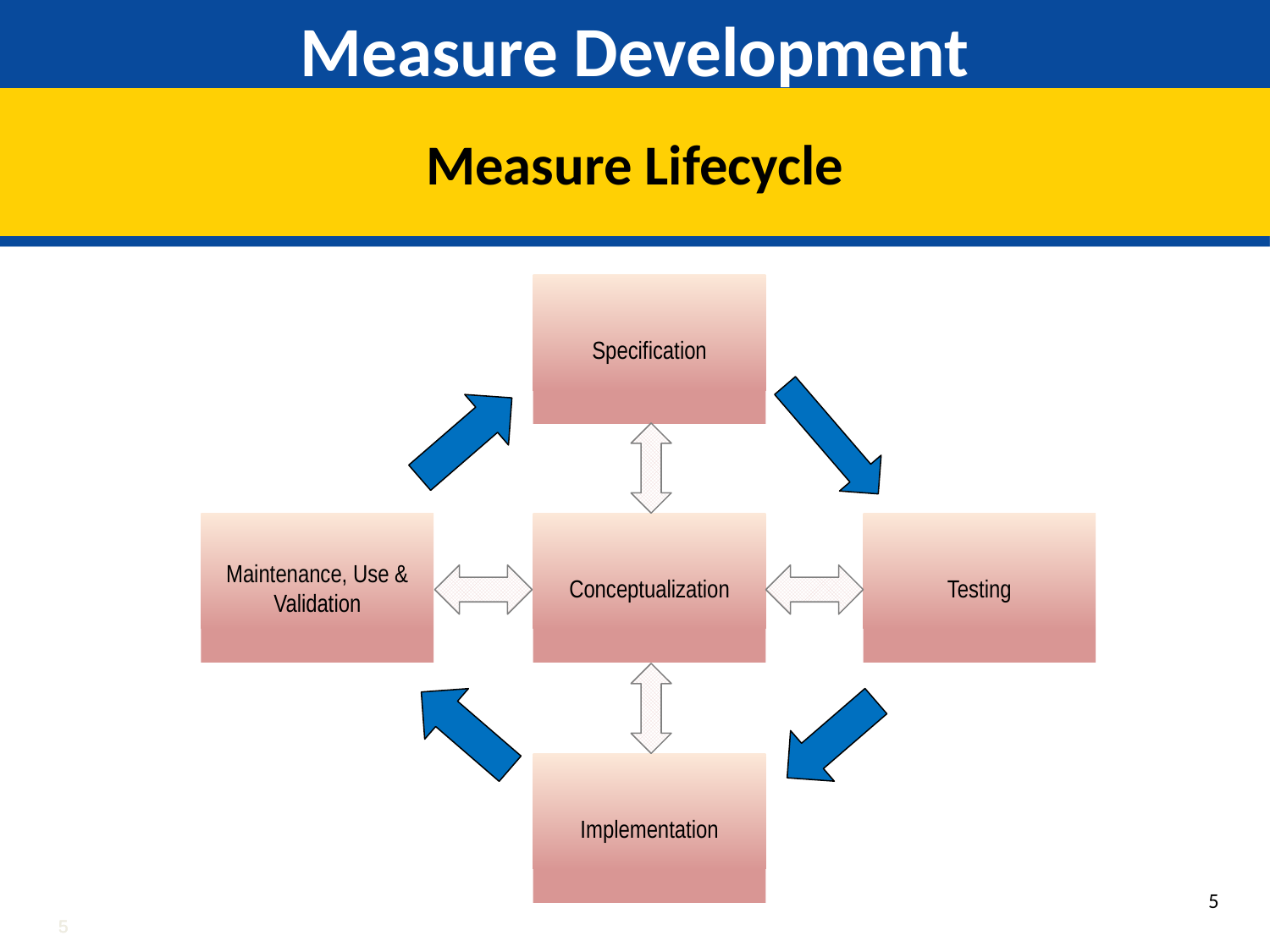

# Measure Development
Measure Lifecycle
Specification

Maintenance, Use & Validation
Conceptualization
Testing

Implementation
5
5
5